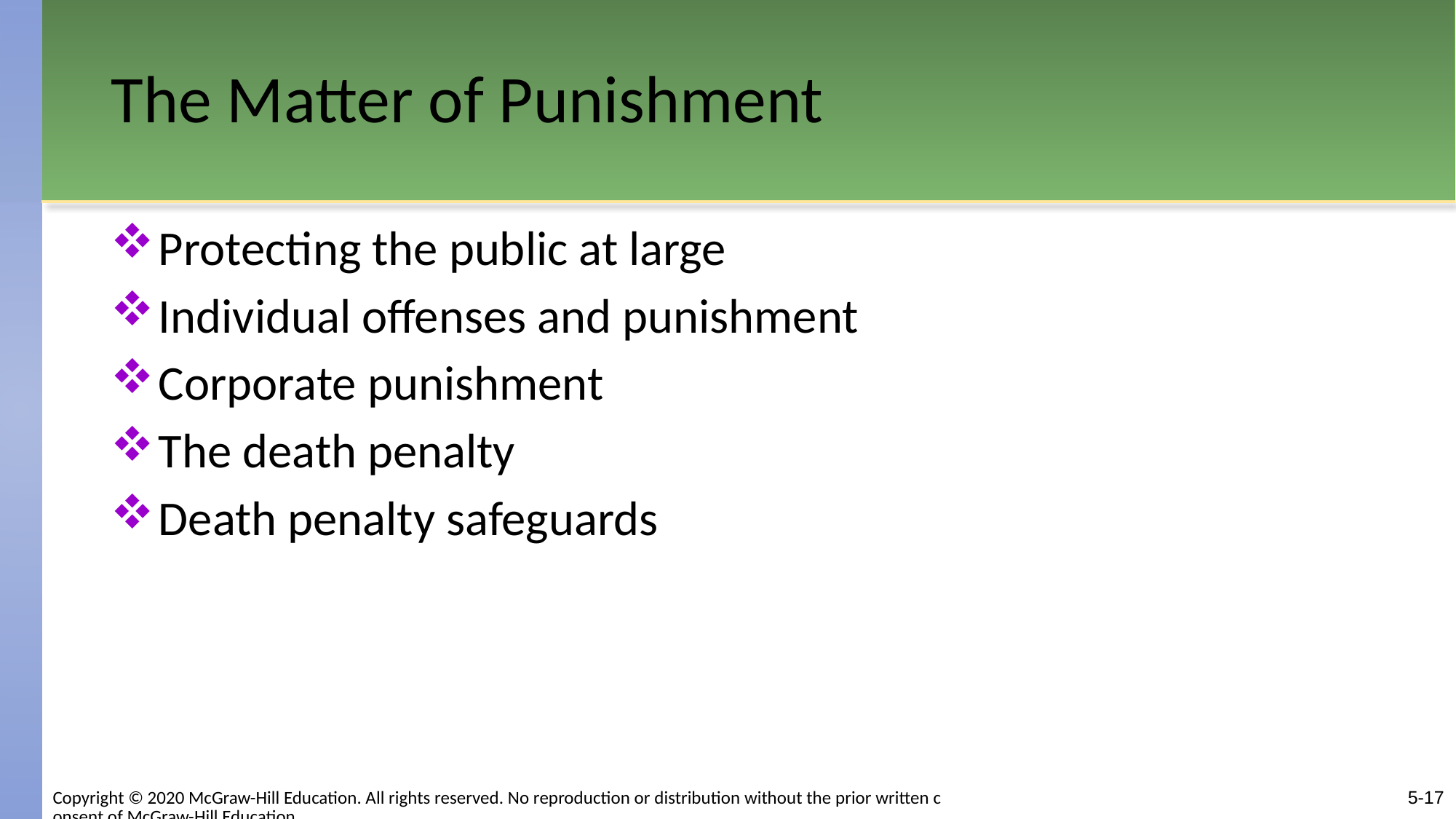

# The Matter of Punishment
Protecting the public at large
Individual offenses and punishment
Corporate punishment
The death penalty
Death penalty safeguards
5-17
Copyright © 2020 McGraw-Hill Education. All rights reserved. No reproduction or distribution without the prior written consent of McGraw-Hill Education.